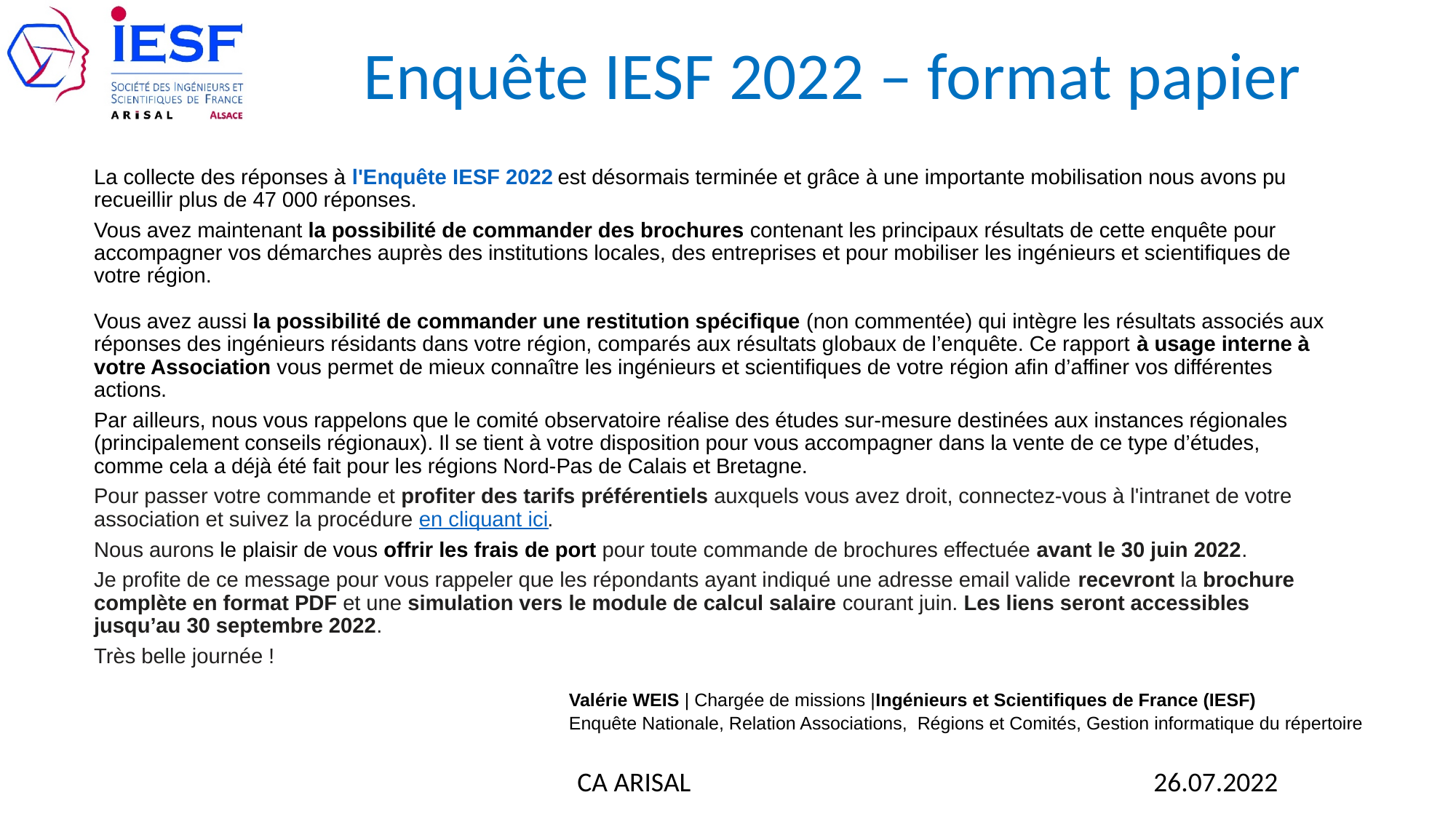

Enquête IESF 2022 – format papier
La collecte des réponses à l'Enquête IESF 2022 est désormais terminée et grâce à une importante mobilisation nous avons pu recueillir plus de 47 000 réponses.
Vous avez maintenant la possibilité de commander des brochures contenant les principaux résultats de cette enquête pour accompagner vos démarches auprès des institutions locales, des entreprises et pour mobiliser les ingénieurs et scientifiques de votre région.
Vous avez aussi la possibilité de commander une restitution spécifique (non commentée) qui intègre les résultats associés aux réponses des ingénieurs résidants dans votre région, comparés aux résultats globaux de l’enquête. Ce rapport à usage interne à votre Association vous permet de mieux connaître les ingénieurs et scientifiques de votre région afin d’affiner vos différentes actions.
Par ailleurs, nous vous rappelons que le comité observatoire réalise des études sur-mesure destinées aux instances régionales (principalement conseils régionaux). Il se tient à votre disposition pour vous accompagner dans la vente de ce type d’études, comme cela a déjà été fait pour les régions Nord-Pas de Calais et Bretagne.
Pour passer votre commande et profiter des tarifs préférentiels auxquels vous avez droit, connectez-vous à l'intranet de votre association et suivez la procédure en cliquant ici.
Nous aurons le plaisir de vous offrir les frais de port pour toute commande de brochures effectuée avant le 30 juin 2022.
Je profite de ce message pour vous rappeler que les répondants ayant indiqué une adresse email valide recevront la brochure complète en format PDF et une simulation vers le module de calcul salaire courant juin. Les liens seront accessibles jusqu’au 30 septembre 2022.
Très belle journée !

| Valérie WEIS | Chargée de missions |Ingénieurs et Scientifiques de France (IESF) Enquête Nationale, Relation Associations,  Régions et Comités, Gestion informatique du répertoire |
| --- |